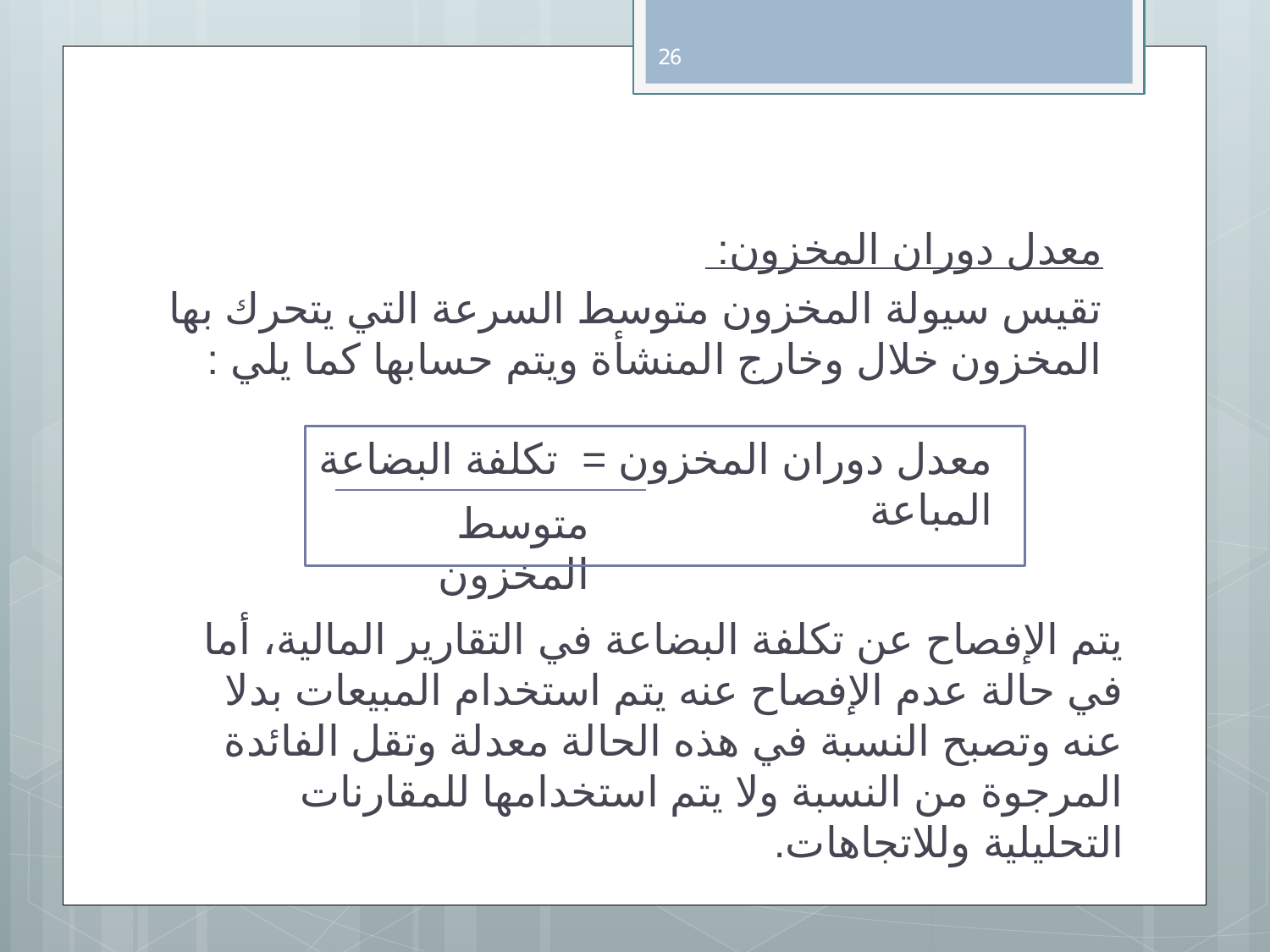

26
معدل دوران المخزون:
تقيس سيولة المخزون متوسط السرعة التي يتحرك بها المخزون خلال وخارج المنشأة ويتم حسابها كما يلي :

معدل دوران المخزون =  تكلفة البضاعة المباعة

متوسط المخزون
يتم الإفصاح عن تكلفة البضاعة في التقارير المالية، أما في حالة عدم الإفصاح عنه يتم استخدام المبيعات بدلا عنه وتصبح النسبة في هذه الحالة معدلة وتقل الفائدة المرجوة من النسبة ولا يتم استخدامها للمقارنات التحليلية وللاتجاهات.